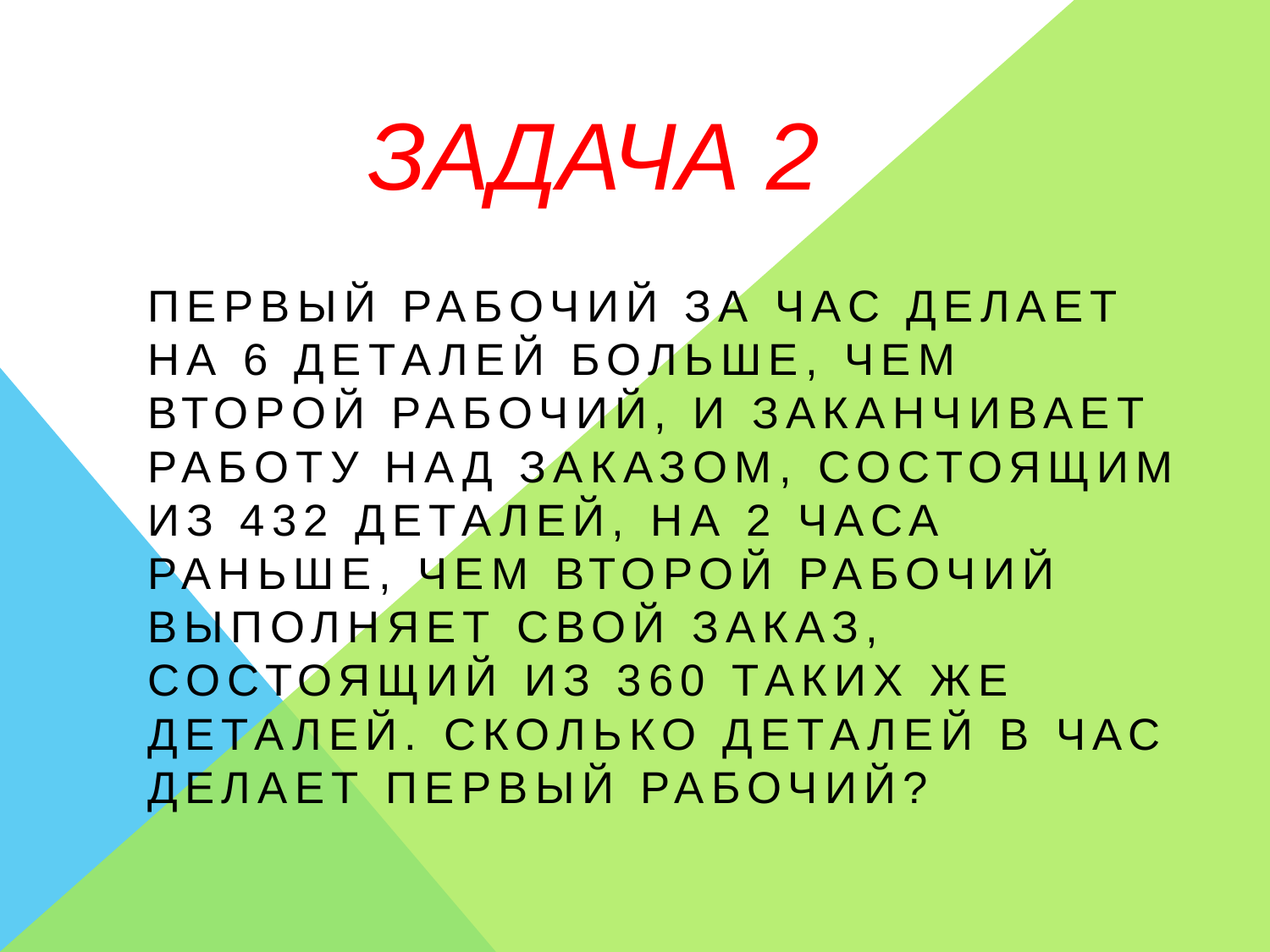

# Задача 2
Первый рабочий за час делает на 6 деталей больше, чем второй рабочий, и заканчивает работу над заказом, состоящим из 432 деталей, на 2 часа раньше, чем второй рабочий выполняет свой заказ, состоящий из 360 таких же деталей. Сколько деталей в час делает первый рабочий?